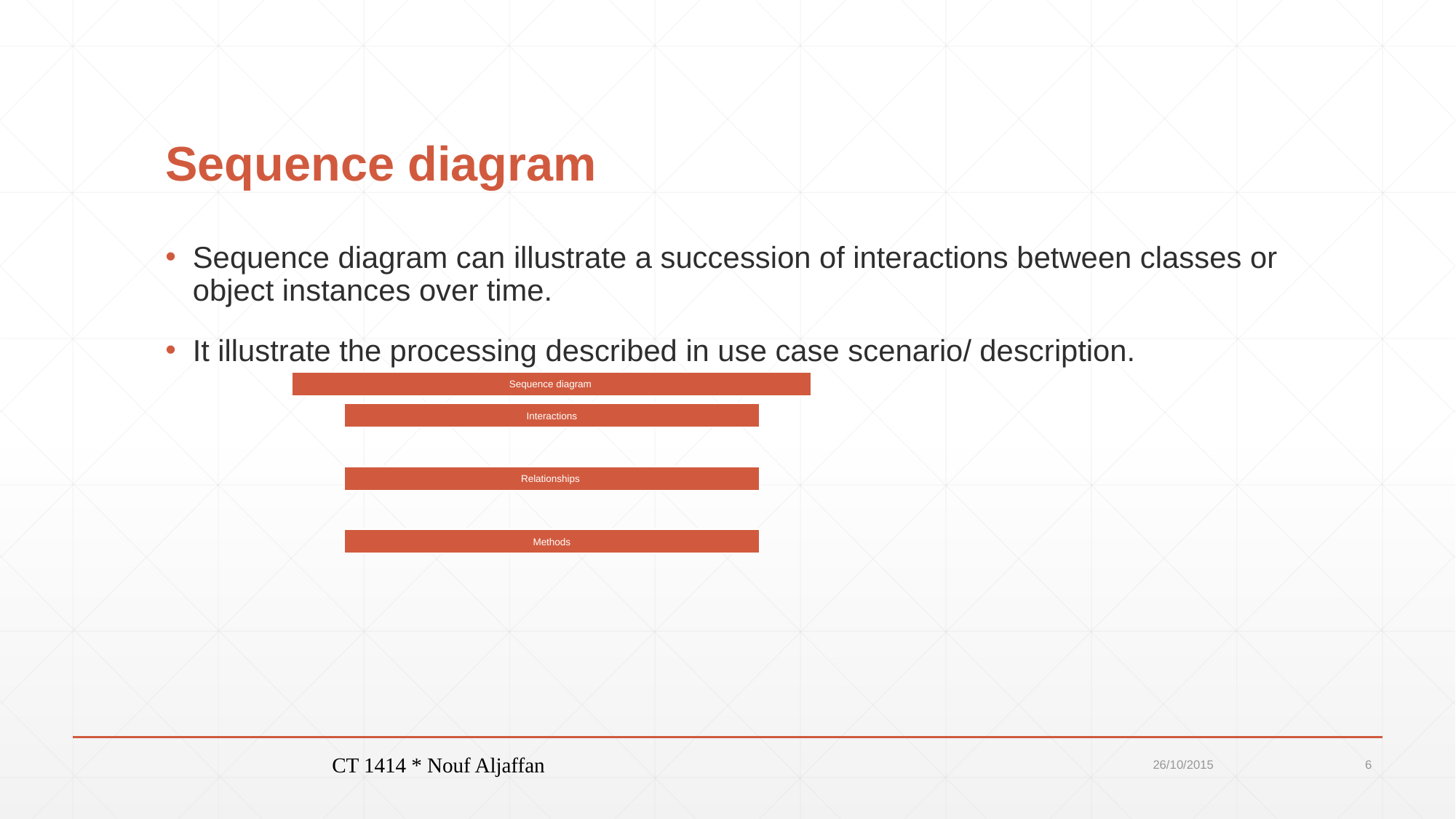

# Sequence diagram
Sequence diagram can illustrate a succession of interactions between classes or object instances over time.
It illustrate the processing described in use case scenario/ description.

Sequence diagram
Interactions
Relationships
Methods
CT 1414 * Nouf Aljaffan
26/10/2015
6